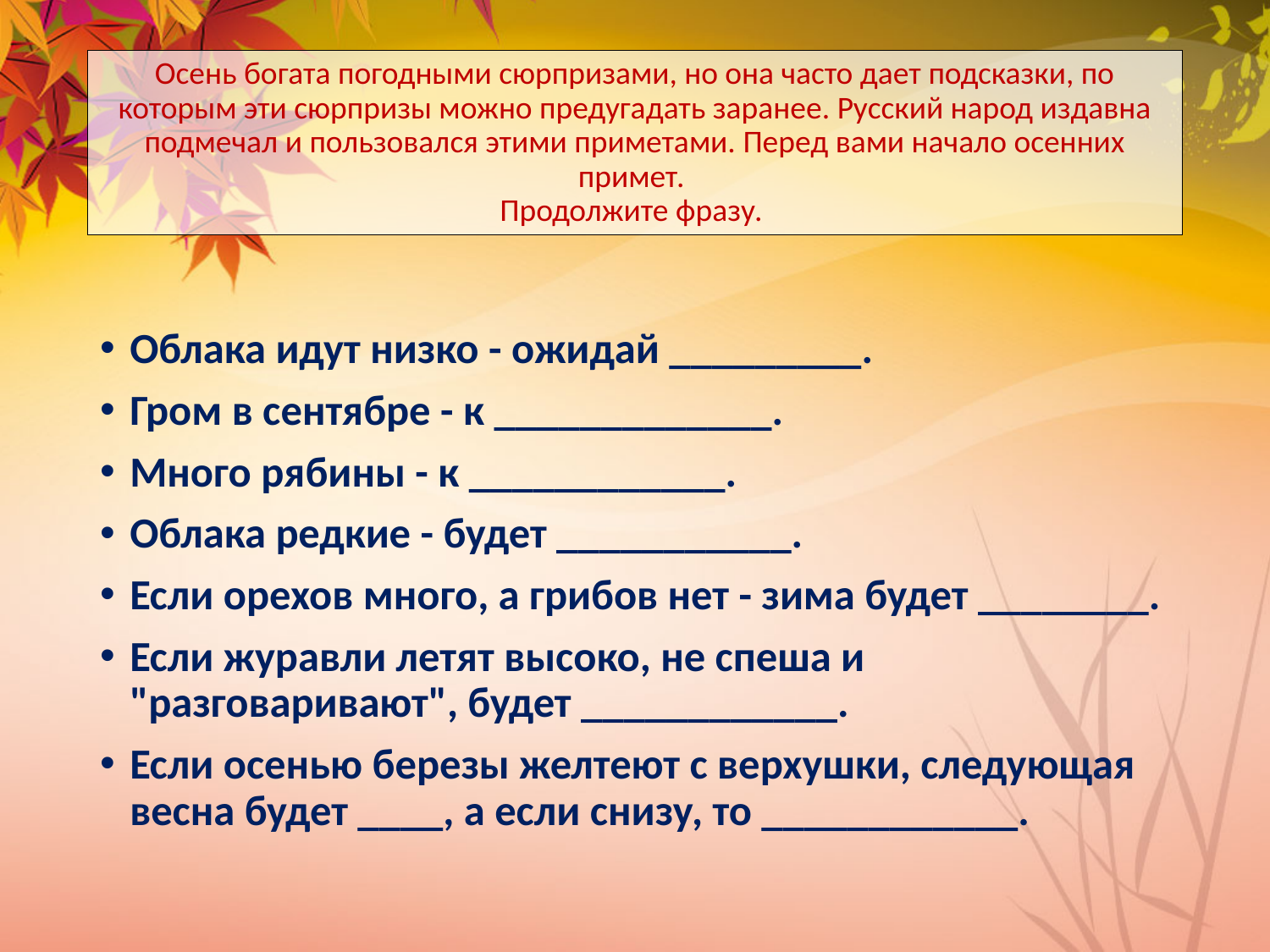

# Осень богата погодными сюрпризами, но она часто дает подсказки, по которым эти сюрпризы можно предугадать заранее. Русский народ издавна подмечал и пользовался этими приметами. Перед вами начало осенних примет. Продолжите фразу.

Облака идут низко - ожидай _________.
Гром в сентябре - к _____________.
Много рябины - к ____________.
Облака редкие - будет ___________.
Если орехов много, а грибов нет - зима будет ________.
Если журавли летят высоко, не спеша и "разговаривают", будет ____________.
Если осенью березы желтеют с верхушки, следующая весна будет ____, а если снизу, то ____________.